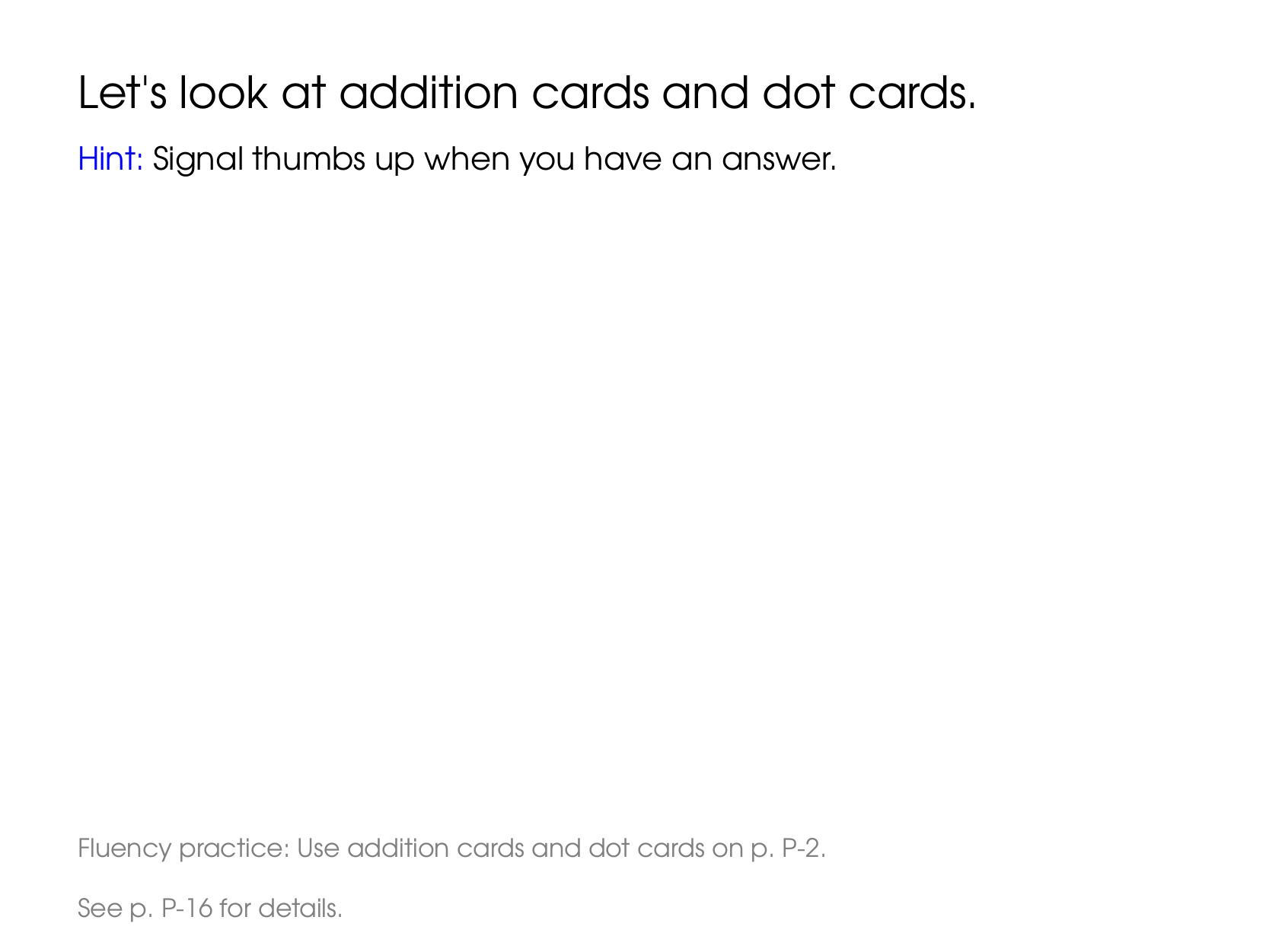

Let's look at addition cards and dot cards.
Hint: Signal thumbs up when you have an answer.
Fluency practice: Use addition cards and dot cards on p. P-2.
See p. P-16 for details.